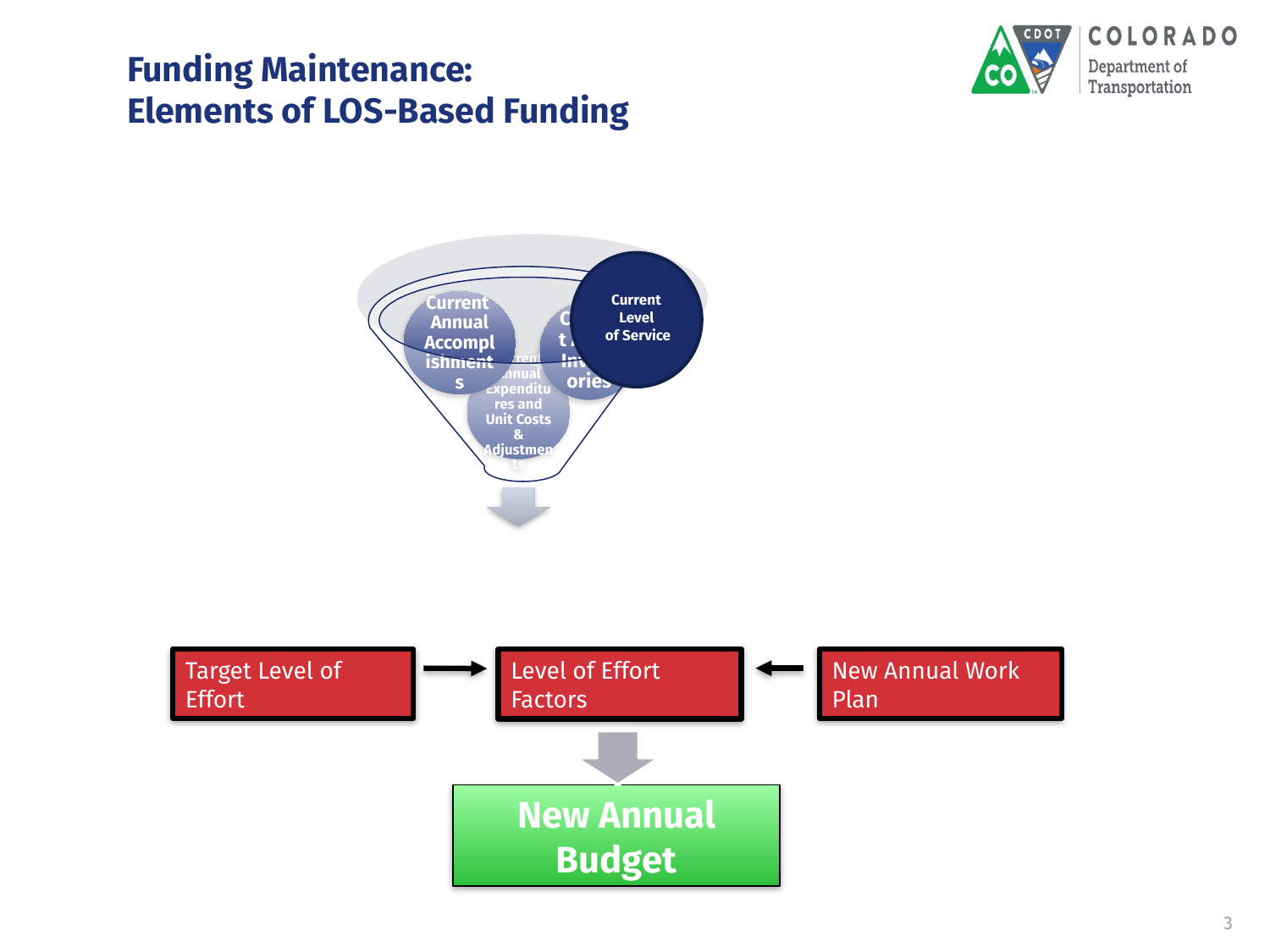

# Funding Maintenance: Elements of LOS-Based Funding

Current Annual Expenditures and Unit Costs & Adjustments
Current  Annual Accomplishments
Current Asset Inventories

Current
Level
of Service
Target Level of Effort
New Annual Work Plan
Level of Effort Factors

New Annual Budget
3